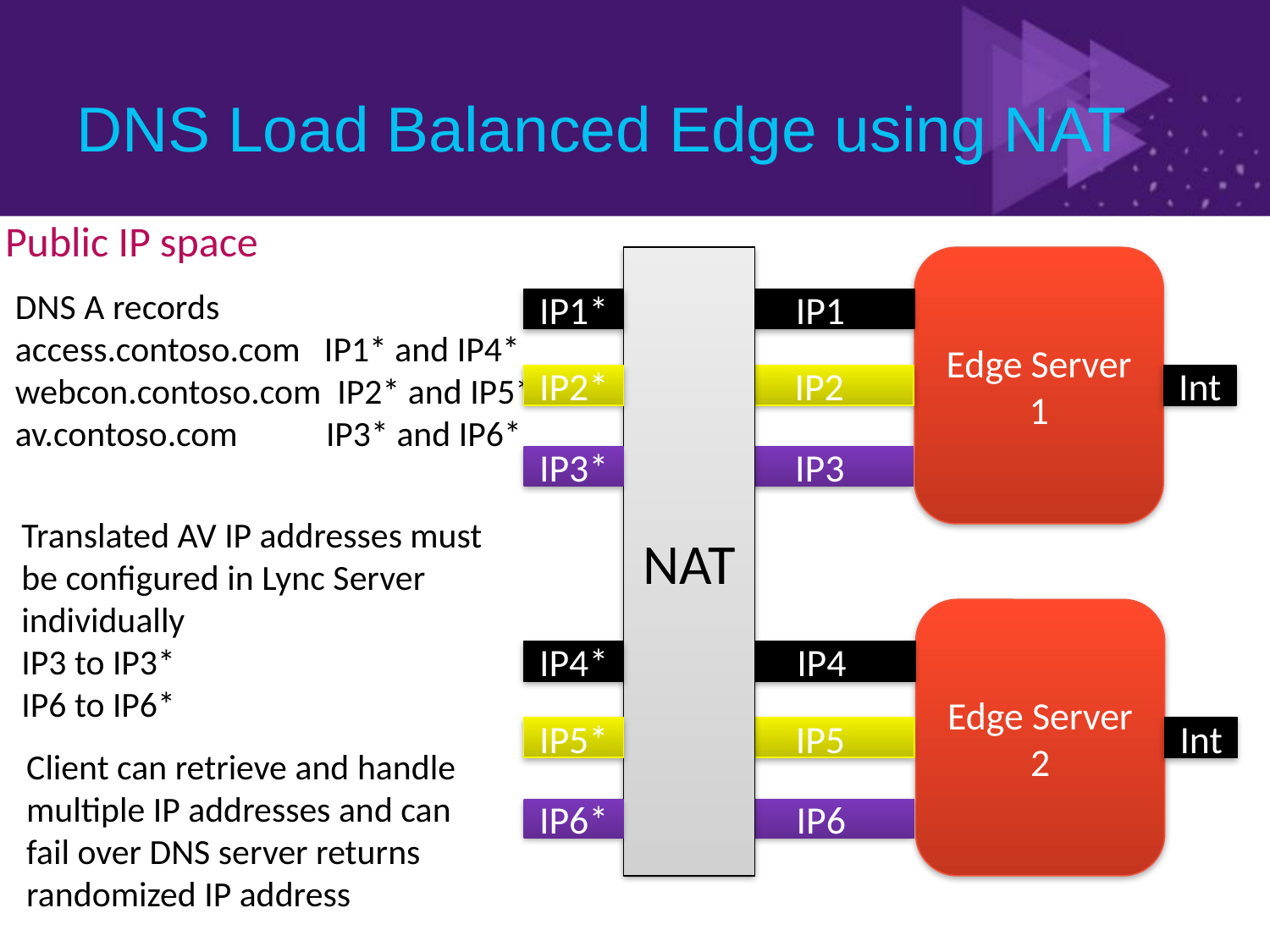

# DNS Load Balanced Edge using NAT
Public IP space
NAT
Edge Server 1
DNS A records
access.contoso.com   IP1* and IP4*
webcon.contoso.com  IP2* and IP5*
av.contoso.com           IP3* and IP6*

IP1*
IP1
IP2*
IP2
Int
IP3*
IP3
Translated AV IP addresses must
be configured in Lync Server individually
IP3 to IP3*
IP6 to IP6*

Edge Server 2
IP4*
IP4
IP5*
IP5
Int
Client can retrieve and handle multiple IP addresses and can fail over DNS server returns randomized IP address
IP6*
IP6